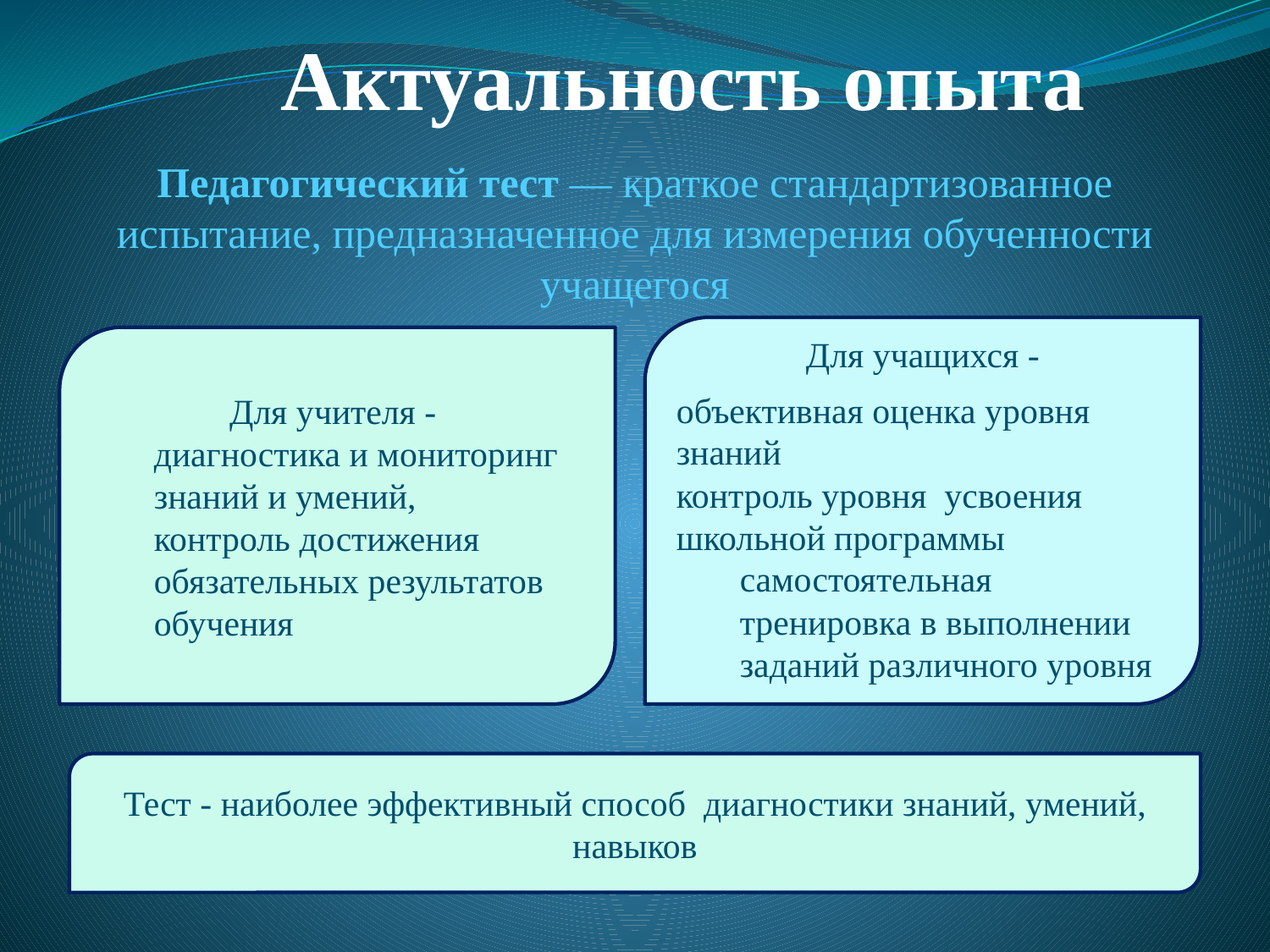

Актуальность опыта
Педагогический тест — краткое стандартизованное испытание, предназначенное для измерения обученности учащегося
Для учащихся -
объективная оценка уровня знаний
контроль уровня  усвоения школьной программы
самостоятельная  тренировка в выполнении заданий различного уровня
Для учителя -
диагностика и мониторинг  знаний и умений,
контроль достижения обязательных результатов обучения
Тест - наиболее эффективный способ  диагностики знаний, умений, навыков